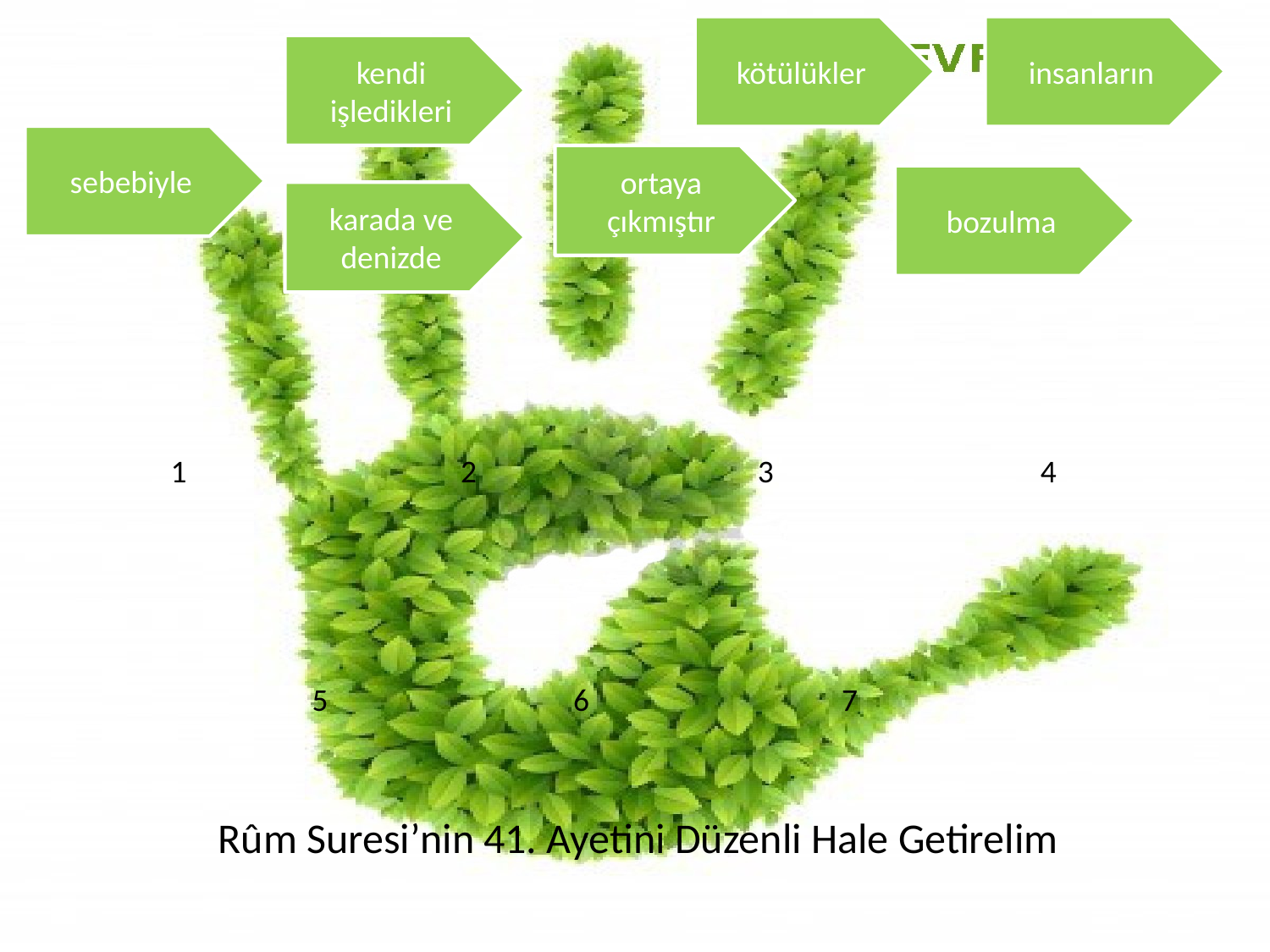

kötülükler
insanların
kendi işledikleri
sebebiyle
ortaya çıkmıştır
bozulma
karada ve denizde

	1		     2		           3		               4

		  5		   6		     7

Rûm Suresi’nin 41. Ayetini Düzenli Hale Getirelim